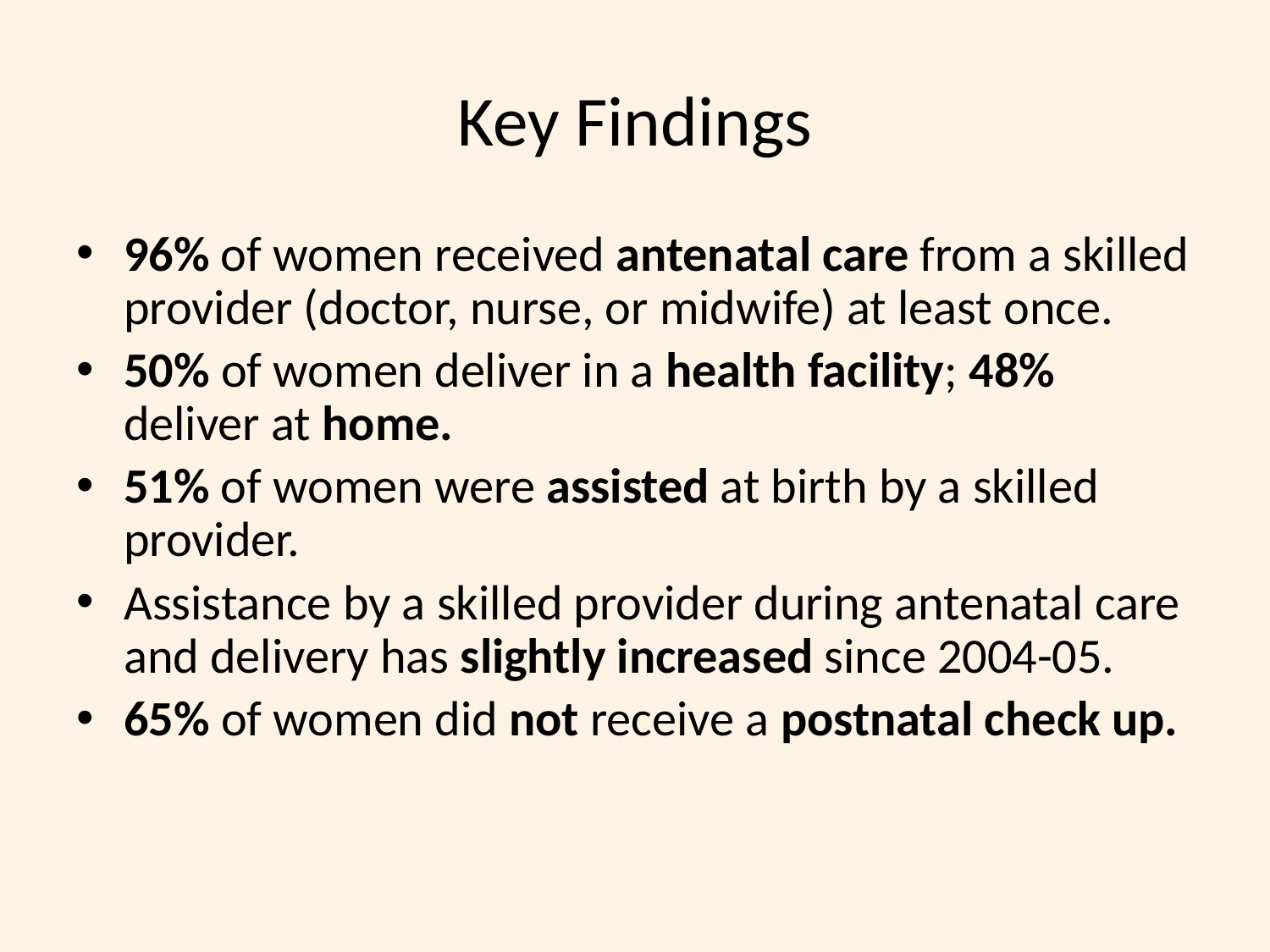

# Key Findings
96% of women received antenatal care from a skilled provider (doctor, nurse, or midwife) at least once.
50% of women deliver in a health facility; 48% deliver at home.
51% of women were assisted at birth by a skilled provider.
Assistance by a skilled provider during antenatal care and delivery has slightly increased since 2004-05.
65% of women did not receive a postnatal check up.